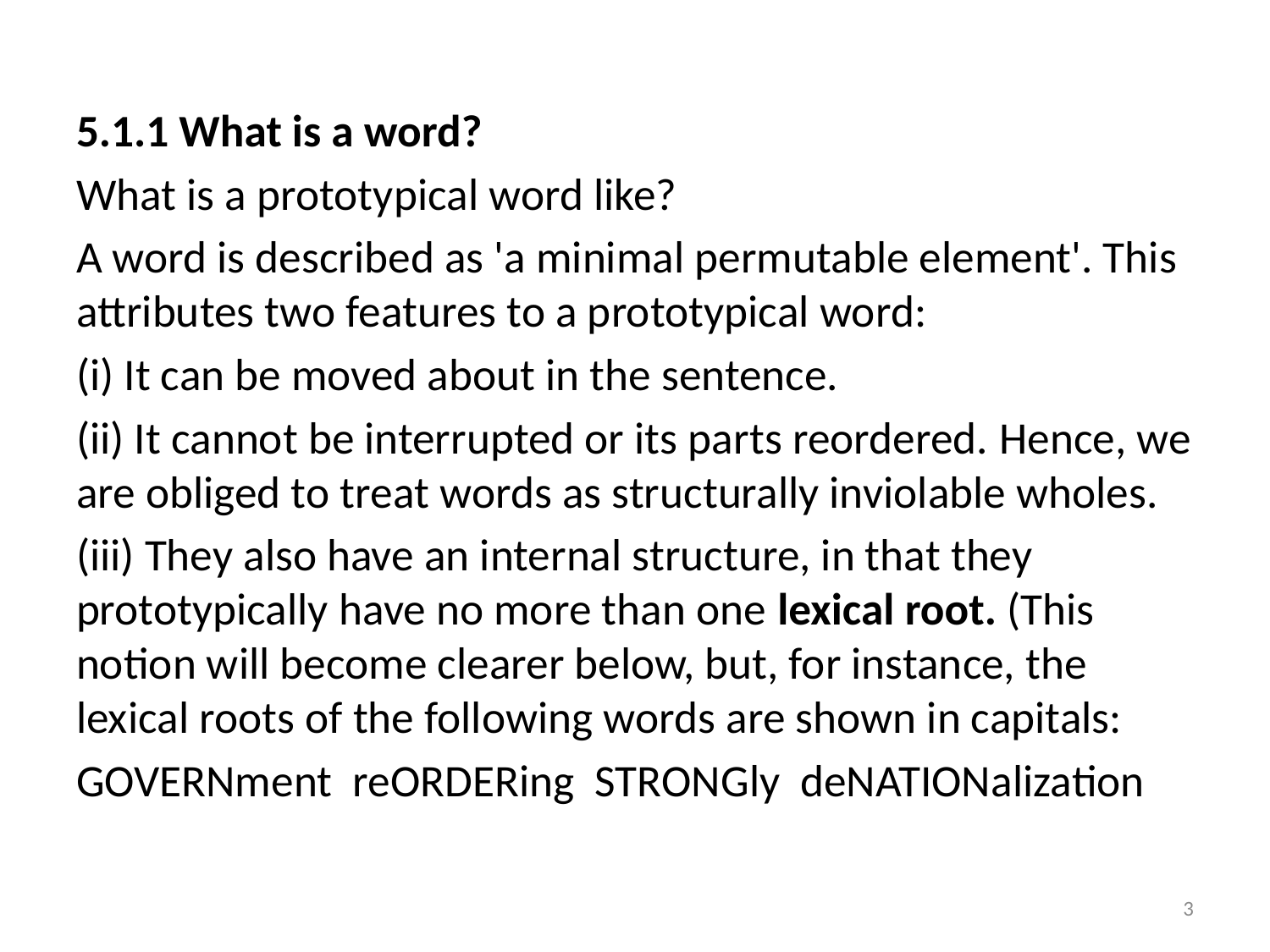

5.1.1 What is a word?
What is a prototypical word like?
A word is described as 'a minimal permutable element'. This attributes two features to a prototypical word:
(i) It can be moved about in the sentence.
(ii) It cannot be interrupted or its parts reordered. Hence, we are obliged to treat words as structurally inviolable wholes.
(iii) They also have an internal structure, in that they prototypically have no more than one lexical root. (This notion will become clearer below, but, for instance, the lexical roots of the following words are shown in capitals:
GOVERNment  reORDERing  STRONGly  deNATIONalization

3